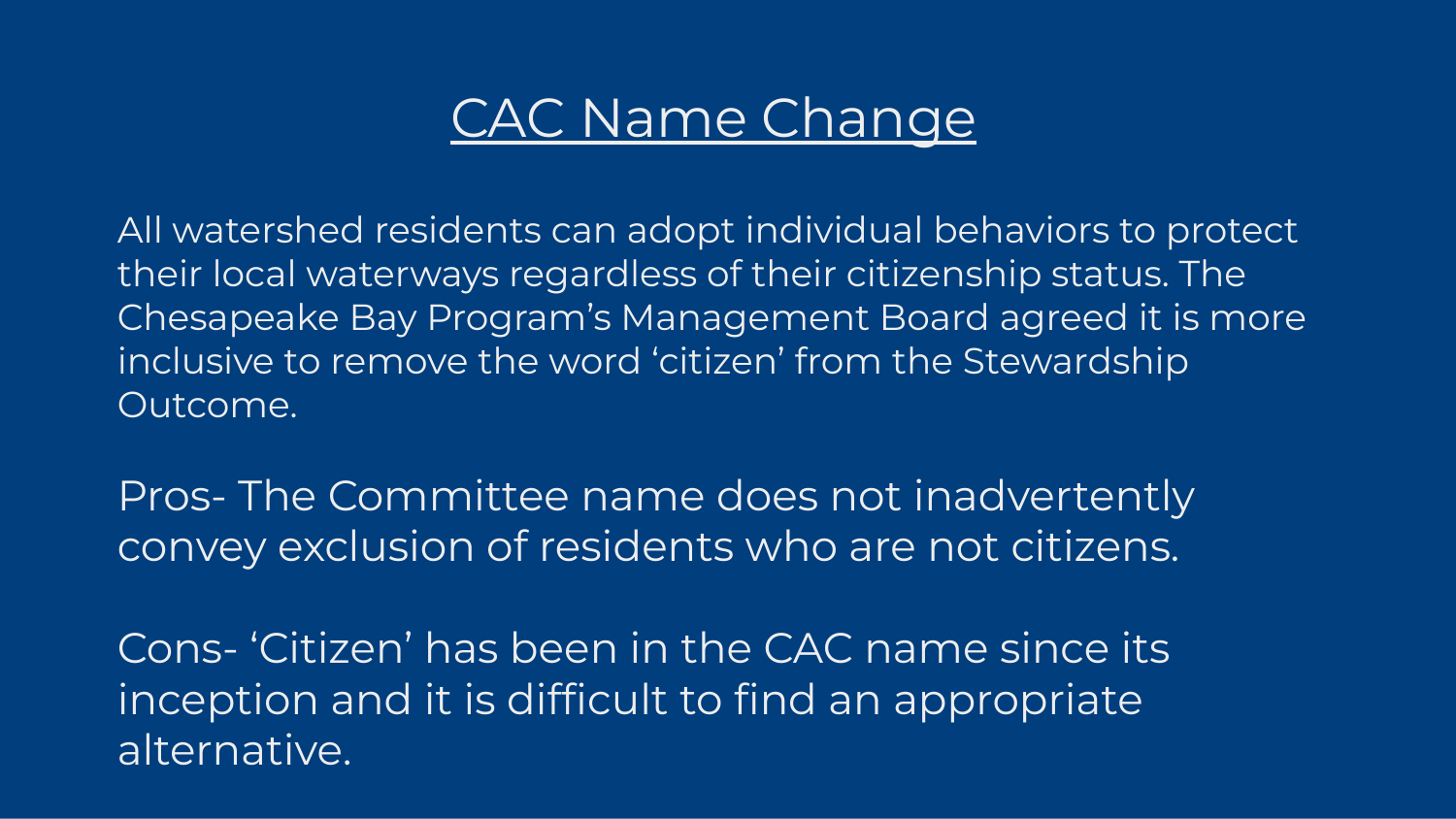

CAC Name Change

All watershed residents can adopt individual behaviors to protect their local waterways regardless of their citizenship status. The Chesapeake Bay Program’s Management Board agreed it is more inclusive to remove the word ‘citizen’ from the Stewardship Outcome.

Pros- The Committee name does not inadvertently convey exclusion of residents who are not citizens.
Cons- ‘Citizen’ has been in the CAC name since its inception and it is difficult to find an appropriate alternative.